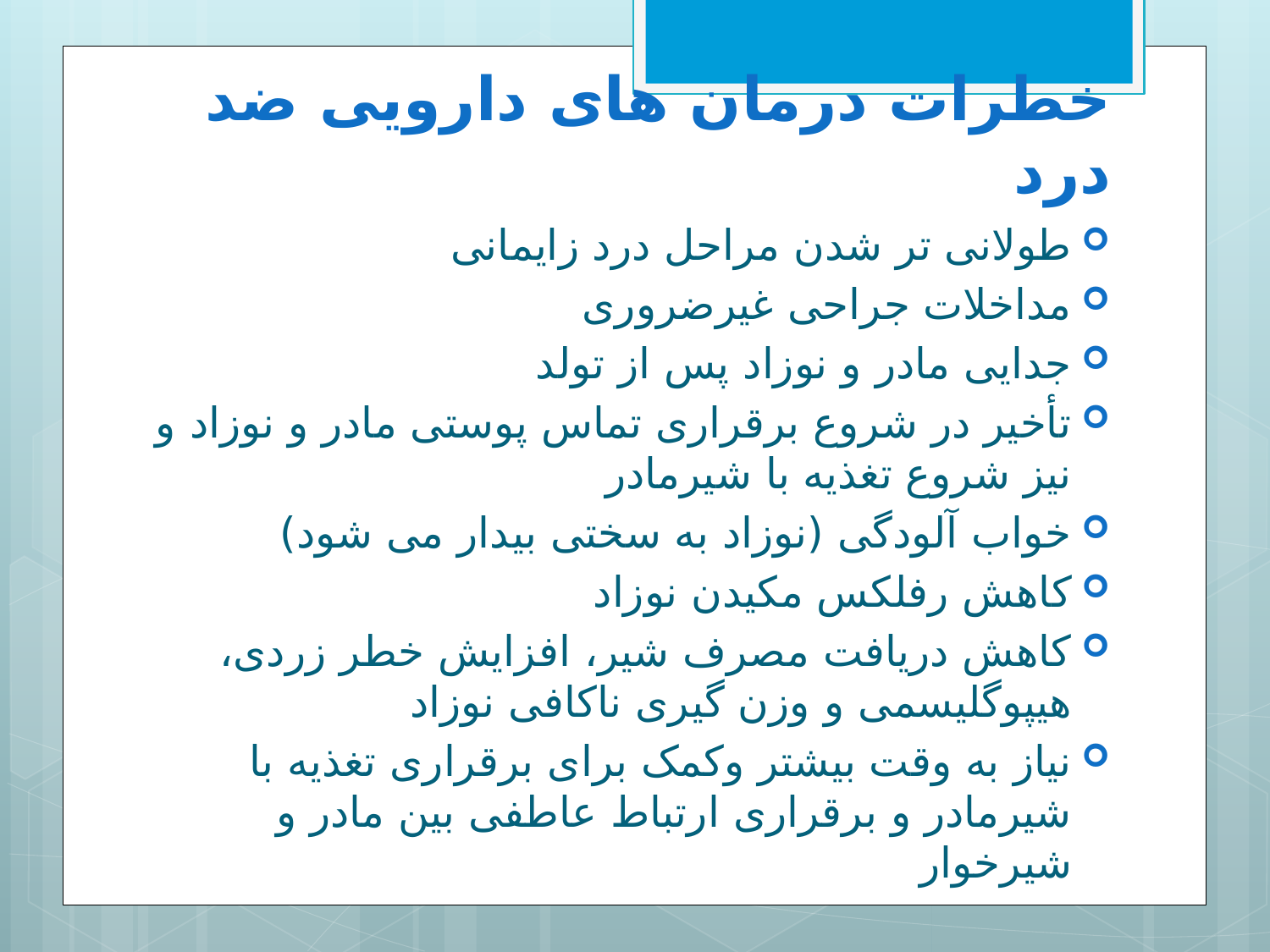

# خطرات درمان های دارویی ضد درد
طولانی تر شدن مراحل درد زایمانی
مداخلات جراحی غیرضروری
جدایی مادر و نوزاد پس از تولد
تأخیر در شروع برقراری تماس پوستی مادر و نوزاد و نیز شروع تغذیه با شیرمادر
خواب آلودگی (نوزاد به سختی بيدار می شود)
كاهش رفلکس مکیدن نوزاد
کاهش دریافت مصرف شیر، افزايش خطر زردی، هیپوگلیسمی و وزن گیری ناکافی نوزاد
نیاز به وقت بیشتر وکمک برای برقراری تغذیه با شیرمادر و برقراری ارتباط عاطفی بین مادر و شیرخوار